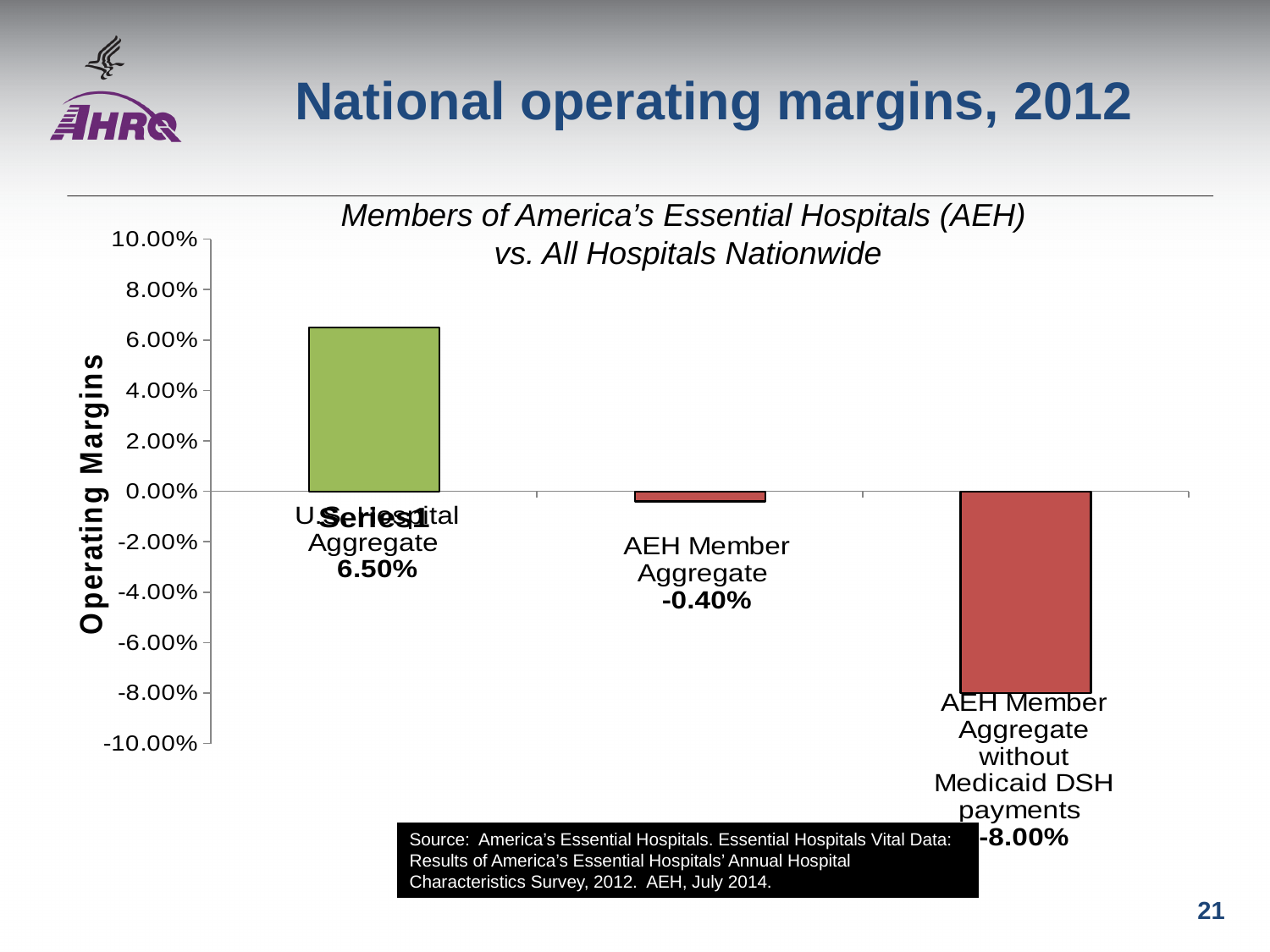

# National operating margins, 2012
Members of America’s Essential Hospitals (AEH)
vs. All Hospitals Nationwide

### Chart

| Category | Column1 |
|---|---|
|  | 0.065 |
|  | -0.004 |
|  | -0.08 |
Source:  America’s Essential Hospitals. Essential Hospitals Vital Data:  Results of America’s Essential Hospitals’ Annual Hospital Characteristics Survey, 2012.  AEH, July 2014.
21